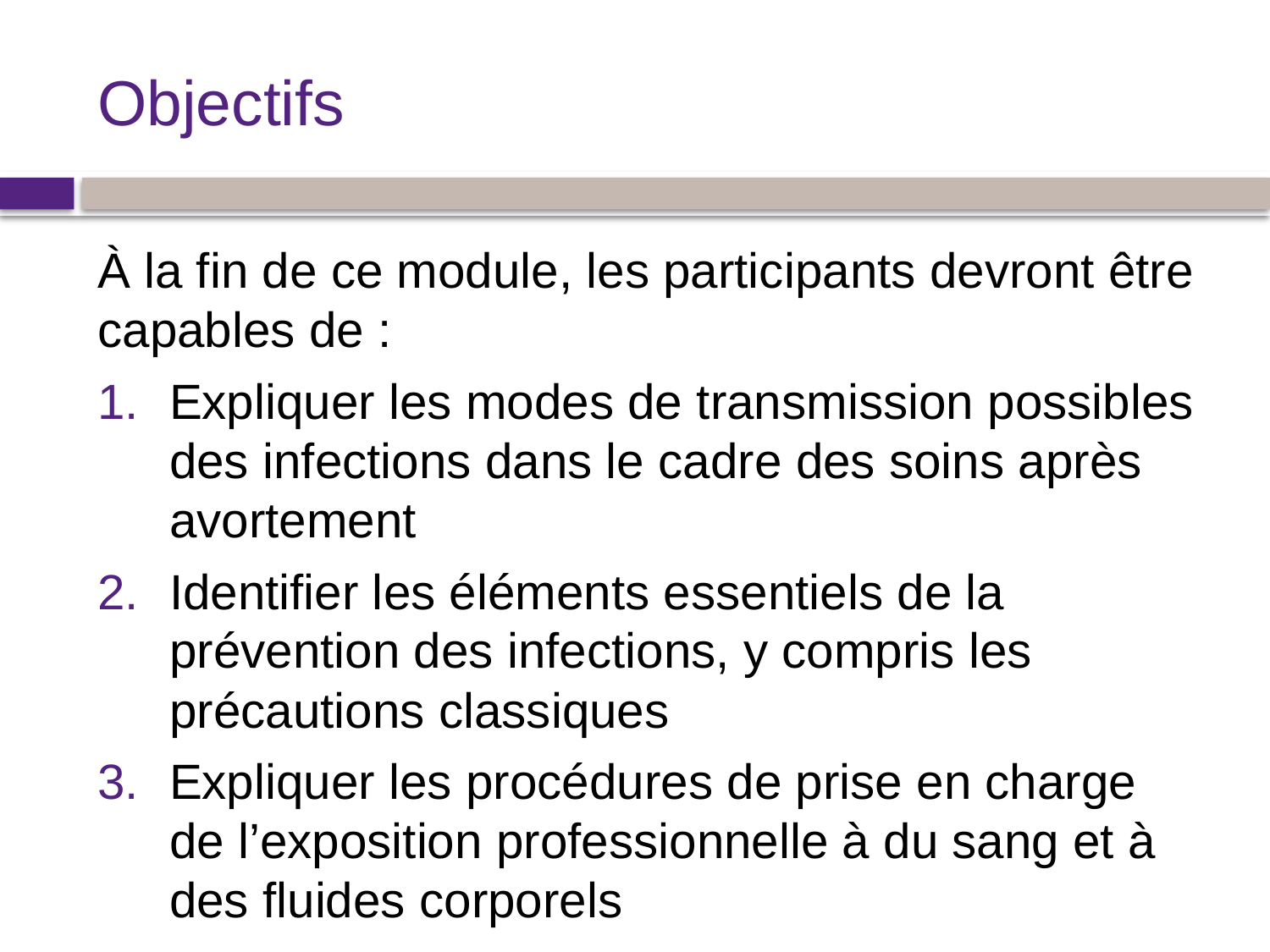

# Objectifs
À la fin de ce module, les participants devront être capables de :
Expliquer les modes de transmission possibles des infections dans le cadre des soins après avortement
Identifier les éléments essentiels de la prévention des infections, y compris les précautions classiques
Expliquer les procédures de prise en charge de l’exposition professionnelle à du sang et à des fluides corporels